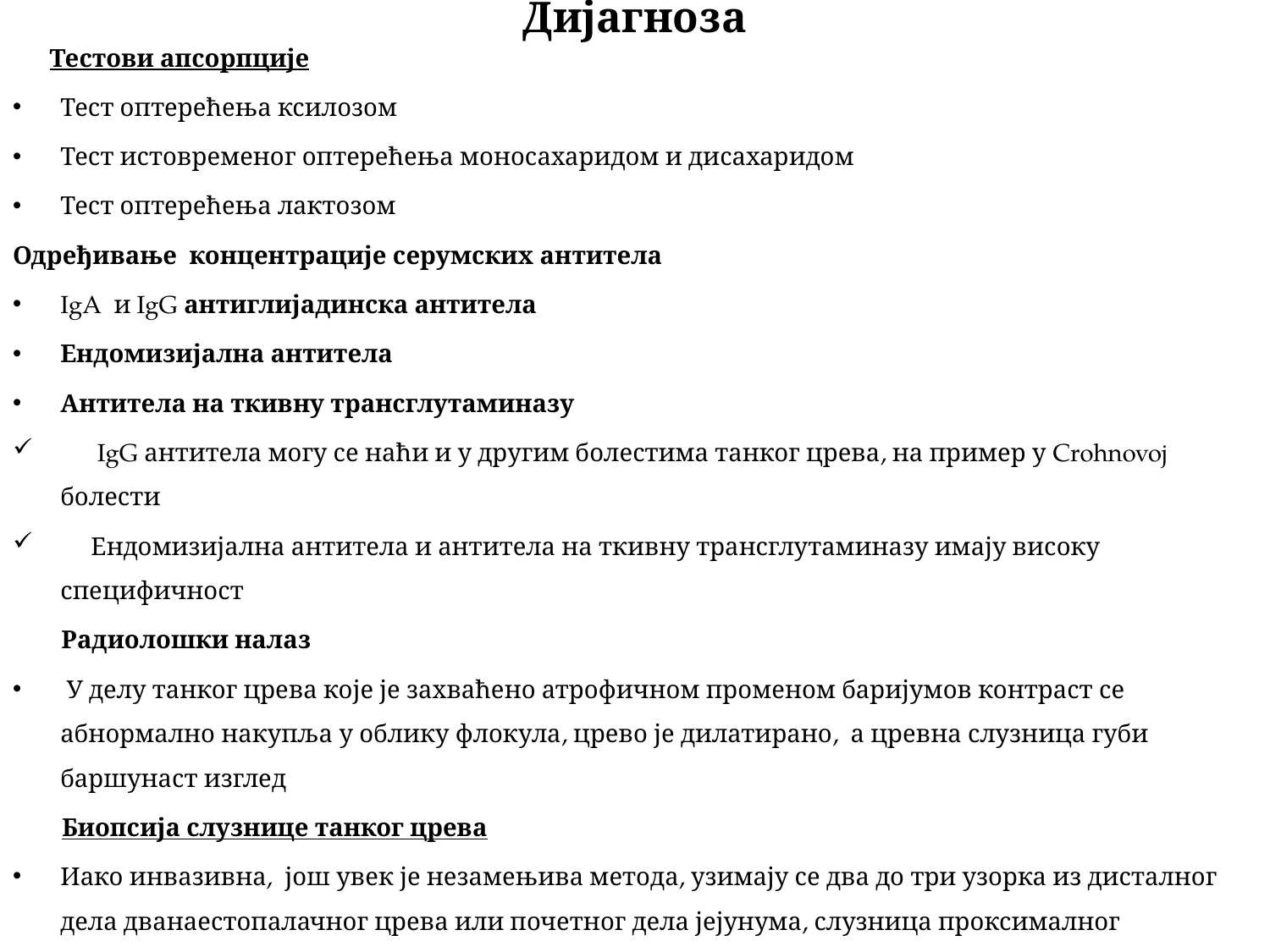

# Дијагноза
      Тестови апсорпције
Тест оптерећења ксилозом
Тест истовременог оптерећења моносахаридом и дисахаридом
Тест оптерећења лактозом
Одређивање  концентрације серумских антитела
IgA  и IgG антиглијадинска антитела
Ендомизијална антитела
Антитела на ткивну трансглутаминазу
      IgG антитела могу се наћи и у другим болестима танког црева, на пример у Crohnovoj болести
     Ендомизијална антитела и антитела на ткивну трансглутаминазу имају високу специфичност
        Радиолошки налаз
 У делу танког црева које је захваћено атрофичном променом баријумов контраст се абнормално накупља у облику флокула, црево је дилатирано,  а цревна слузница губи баршунаст изглед
        Биопсија слузнице танког црева
Иако инвазивна,  још увек је незамењива метода, узимају се два до три узорка из дисталног дела дванаестопалачног црева или почетног дела јејунума, слузница проксималног дуоденума није погодна за патохистолошку анализу због присуства Brunerovih жлезда, анализира се висина цревних ресица, дубина крипти, дебљина слузнице, број интраепителних лимфоцита и инфилтрат у ламини проприји